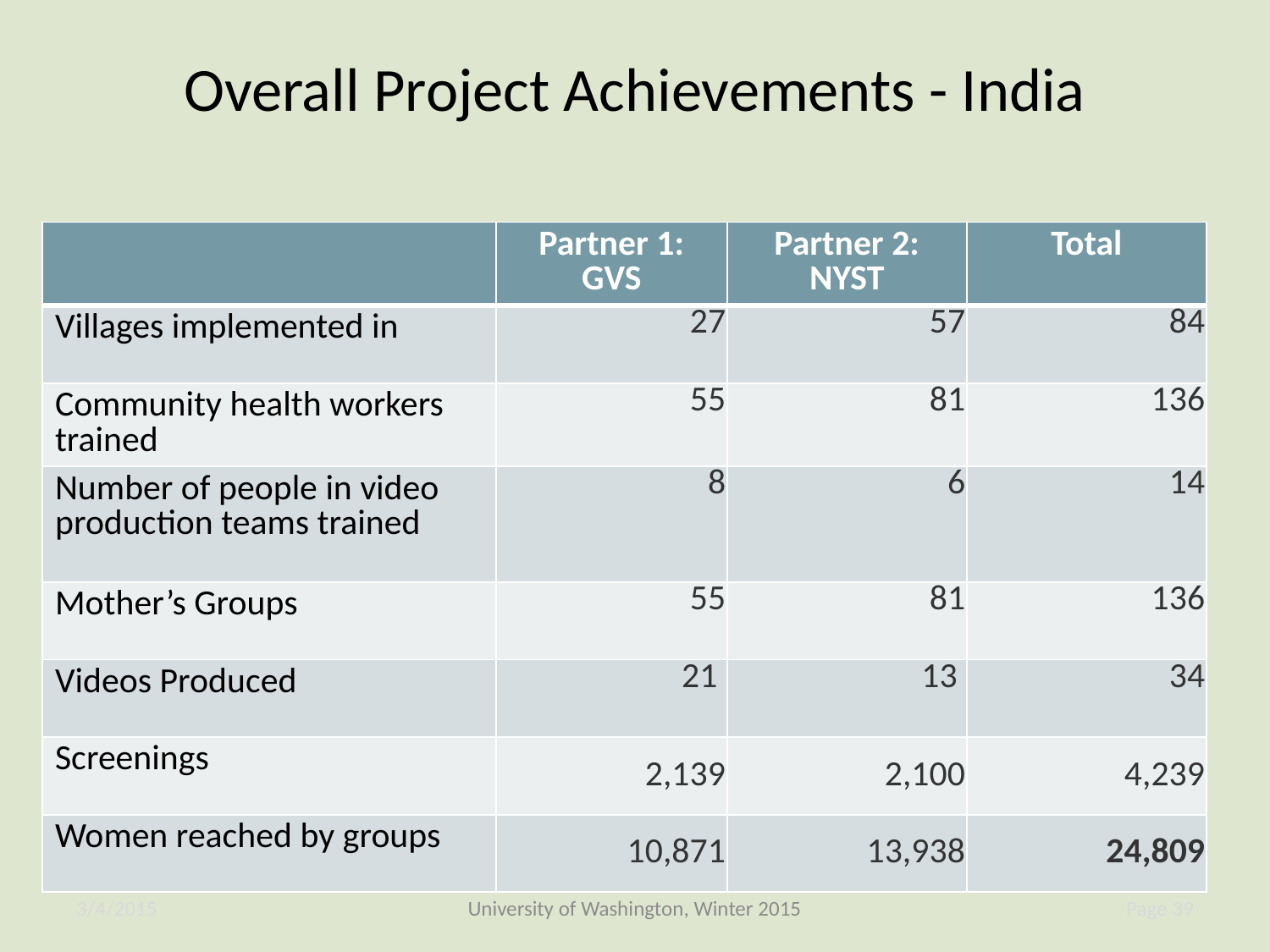

# Overall Project Achievements - India
|  | Partner 1: GVS | Partner 2: NYST | Total |
| --- | --- | --- | --- |
| Villages implemented in | 27 | 57 | 84 |
| Community health workers trained | 55 | 81 | 136 |
| Number of people in video production teams trained | 8 | 6 | 14 |
| Mother’s Groups | 55 | 81 | 136 |
| Videos Produced | 21 | 13 | 34 |
| Screenings | 2,139 | 2,100 | 4,239 |
| Women reached by groups | 10,871 | 13,938 | 24,809 |
3/4/2015
Page 39
University of Washington, Winter 2015